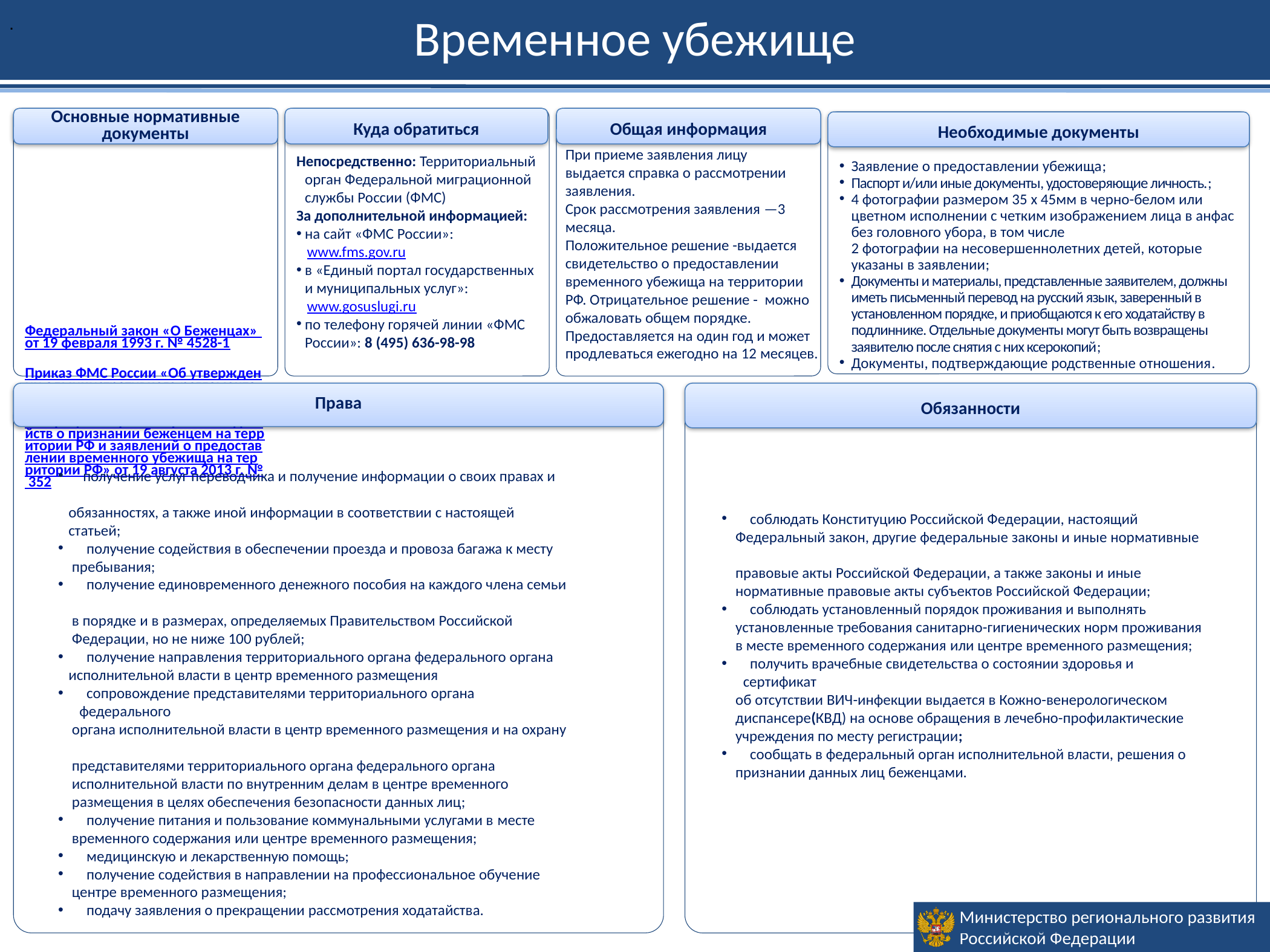

Временное убежище
.
Федеральный закон «О Беженцах» от 19 февраля 1993 г. № 4528-1

Приказ ФМС России «Об утверждении административного регламента Федеральной миграционной службы по предоставлению государственной услуги по рассмотрению ходатайств о признании беженцем на территории РФ и заявлений о предоставлении временного убежища на территории РФ» от 19 августа 2013 г. № 352
Основные нормативные документы
Куда обратиться

Непосредственно: Территориальный орган Федеральной миграционной службы России (ФМС)
За дополнительной информацией:
на сайт «ФМС России»:
   www.fms.gov.ru
в «Единый портал государственных и муниципальных услуг»:
   www.gosuslugi.ru
по телефону горячей линии «ФМС России»: 8 (495) 636-98-98

Общая информация
Заявление о предоставлении убежища;
Паспорт и/или иные документы, удостоверяющие личность.;
4 фотографии размером 35 х 45мм в черно-белом или цветном исполнении с четким изображением лица в анфас без головного убора, в том числе
2 фотографии на несовершеннолетних детей, которые указаны в заявлении;
Документы и материалы, представленные заявителем, должны иметь письменный перевод на русский язык, заверенный в установленном порядке, и приобщаются к его ходатайству в подлиннике. Отдельные документы могут быть возвращены заявителю после снятия с них ксерокопий;
Документы, подтверждающие родственные отношения.
Необходимые документы
При приеме заявления лицу выдается справка о рассмотрении заявления.
Срок рассмотрения заявления —3 месяца.
Положительное решение -выдается свидетельство о предоставлении временного убежища на территории РФ. Отрицательное решение -  можно  обжаловать общем порядке. Предоставляется на один год и может продлеваться ежегодно на 12 месяцев.

Права

Обязанности

 получение услуг переводчика и получение информации о своих правах и
   обязанностях, а также иной информации в соответствии с настоящей
   статьей;
  получение содействия в обеспечении проезда и провоза багажа к месту
    пребывания;
  получение единовременного денежного пособия на каждого члена семьи
    в порядке и в размерах, определяемых Правительством Российской
    Федерации, но не ниже 100 рублей;
  получение направления территориального органа федерального органа
   исполнительной власти в центр временного размещения
  сопровождение представителями территориального органа федерального
    органа исполнительной власти в центр временного размещения и на охрану
    представителями территориального органа федерального органа
    исполнительной власти по внутренним делам в центре временного
    размещения в целях обеспечения безопасности данных лиц;
  получение питания и пользование коммунальными услугами в месте
    временного содержания или центре временного размещения;
  медицинскую и лекарственную помощь;
  получение содействия в направлении на профессиональное обучение
    центре временного размещения;
  подачу заявления о прекращении рассмотрения ходатайства.
  соблюдать Конституцию Российской Федерации, настоящий
    Федеральный закон, другие федеральные законы и иные нормативные
    правовые акты Российской Федерации, а также законы и иные
    нормативные правовые акты субъектов Российской Федерации;
  соблюдать установленный порядок проживания и выполнять
    установленные требования санитарно-гигиенических норм проживания
    в месте временного содержания или центре временного размещения;
  получить врачебные свидетельства о состоянии здоровья и сертификат
    об отсутствии ВИЧ-инфекции выдается в Кожно-венерологическом
    диспансере(КВД) на основе обращения в лечебно-профилактические
    учреждения по месту регистрации;
  сообщать в федеральный орган исполнительной власти, решения о
    признании данных лиц беженцами.